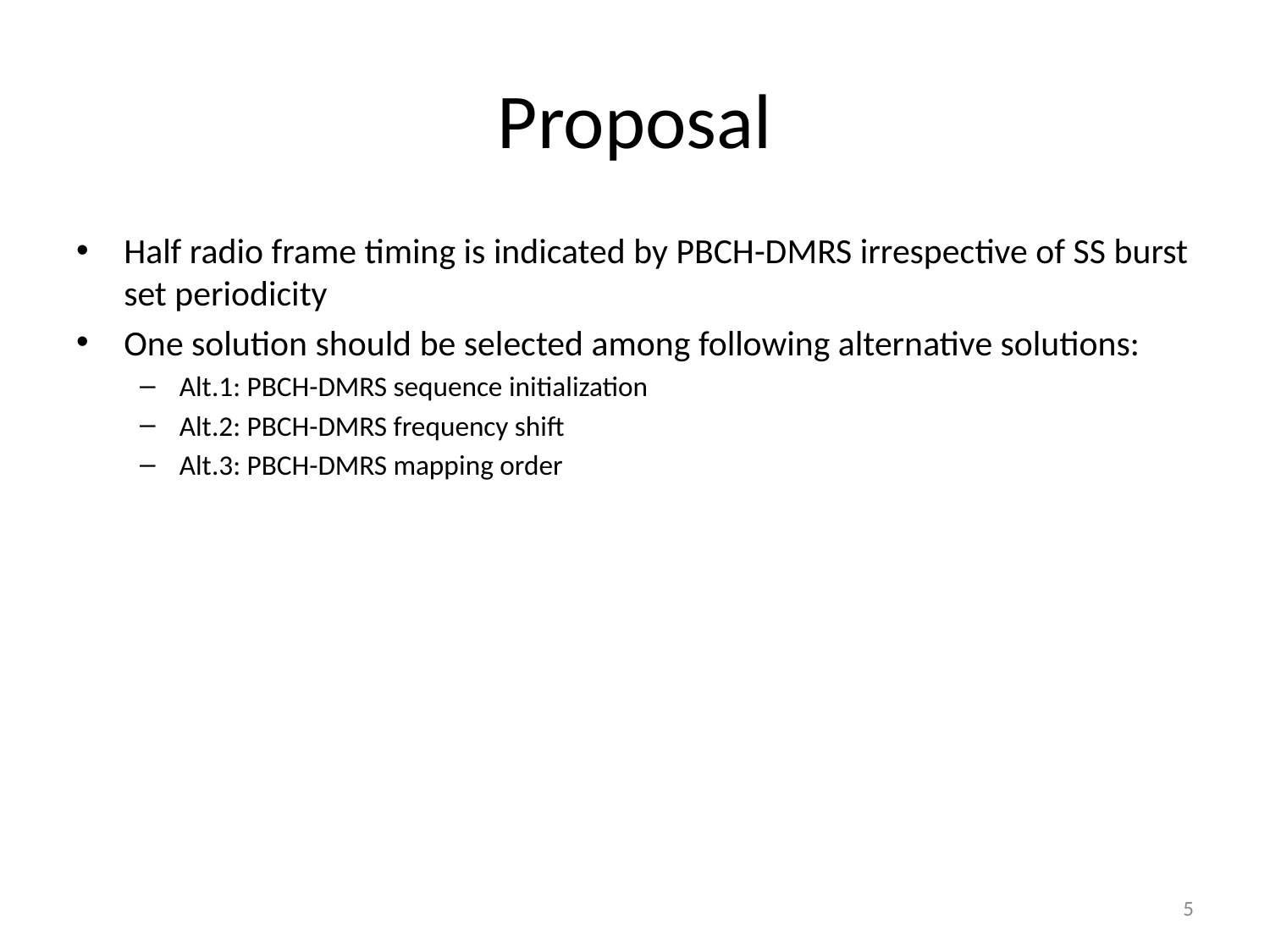

# Proposal
Half radio frame timing is indicated by PBCH-DMRS irrespective of SS burst set periodicity
One solution should be selected among following alternative solutions:
Alt.1: PBCH-DMRS sequence initialization
Alt.2: PBCH-DMRS frequency shift
Alt.3: PBCH-DMRS mapping order
5